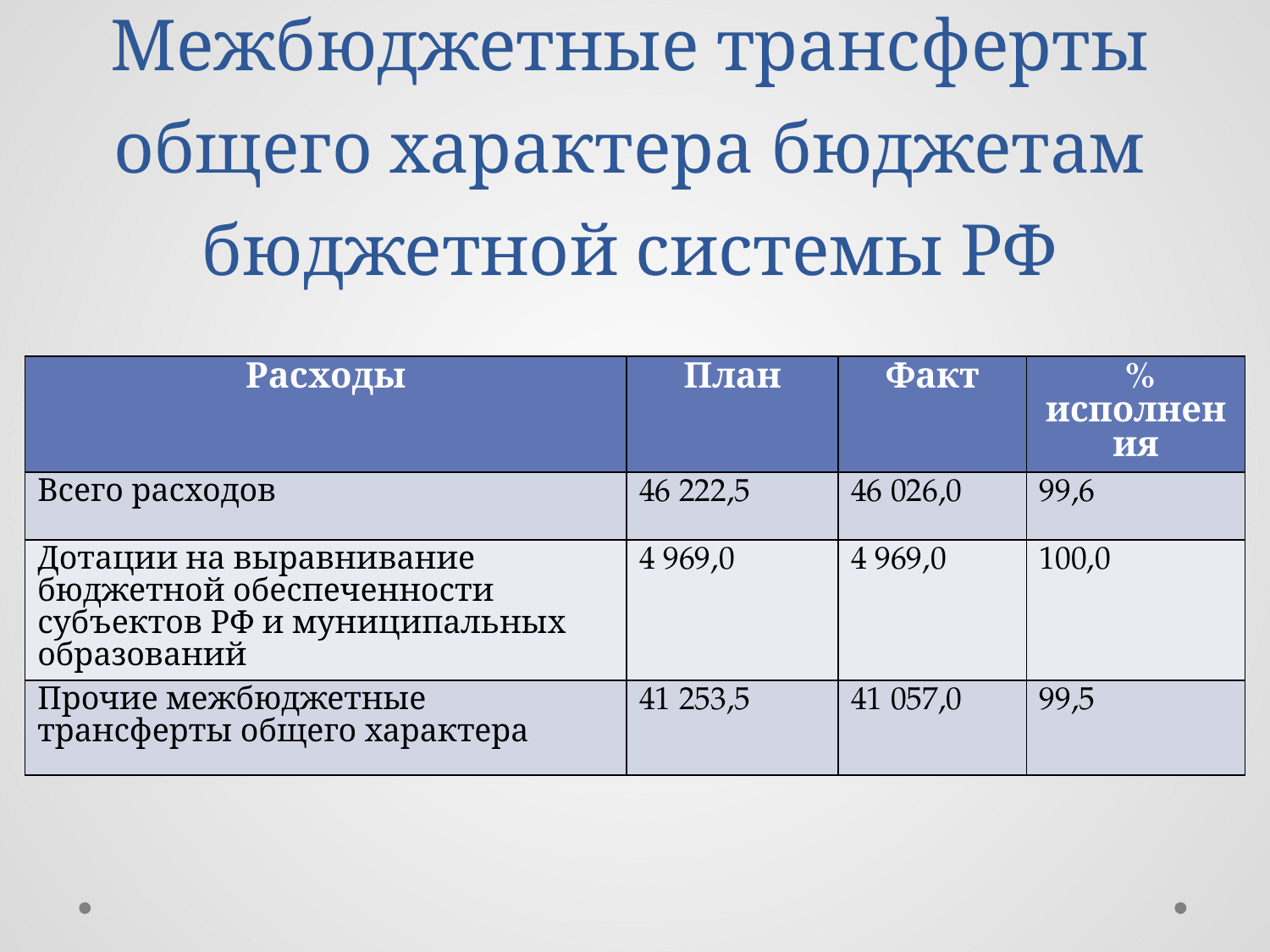

# Межбюджетные трансферты общего характера бюджетам бюджетной системы РФ
| Расходы | План | Факт | % исполнения |
| --- | --- | --- | --- |
| Всего расходов | 46 222,5 | 46 026,0 | 99,6 |
| Дотации на выравнивание бюджетной обеспеченности субъектов РФ и муниципальных образований | 4 969,0 | 4 969,0 | 100,0 |
| Прочие межбюджетные трансферты общего характера | 41 253,5 | 41 057,0 | 99,5 |